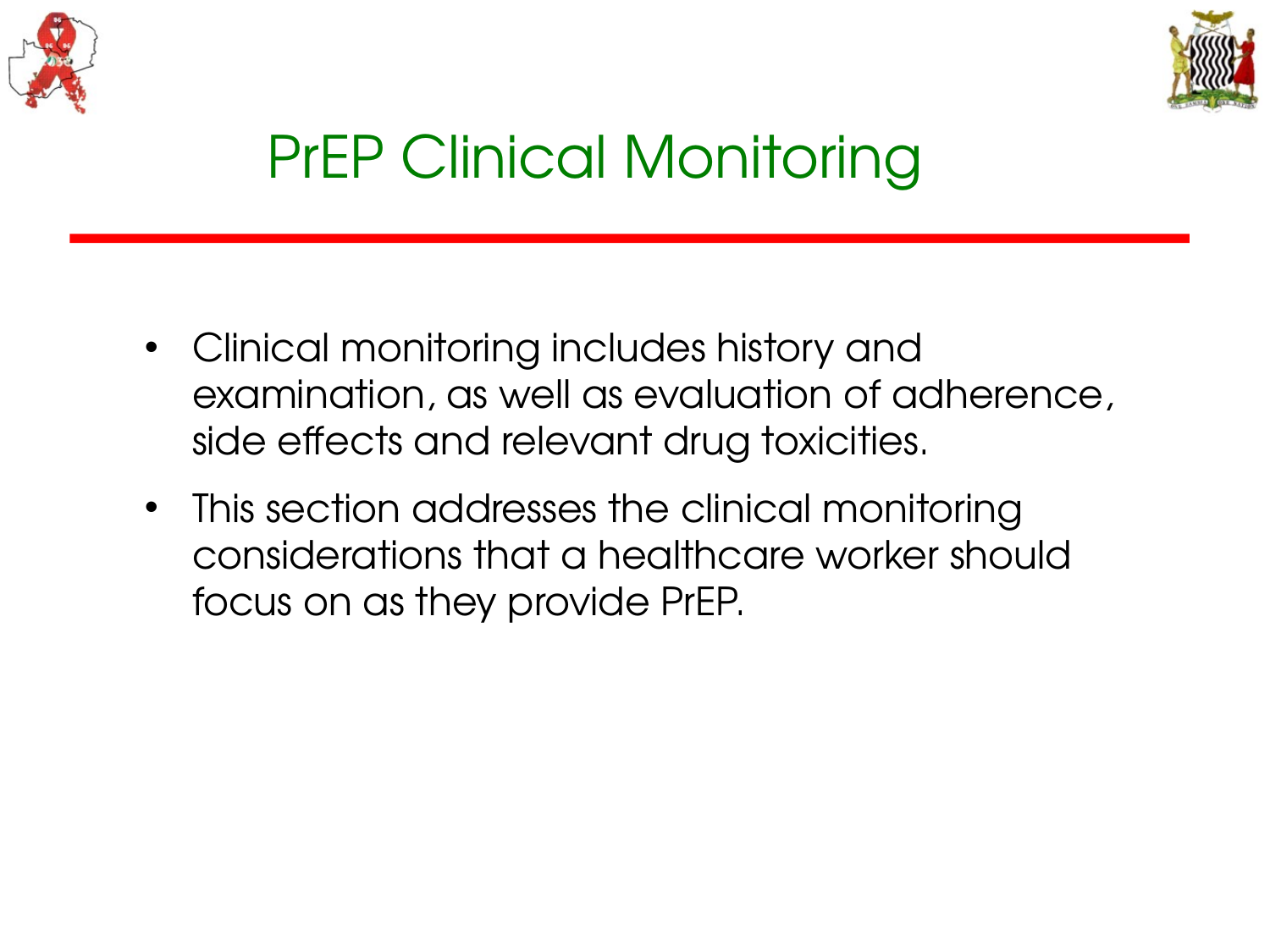

PrEP Clinical Monitoring
Clinical monitoring includes history and examination, as well as evaluation of adherence, side effects and relevant drug toxicities.
This section addresses the clinical monitoring considerations that a healthcare worker should focus on as they provide PrEP.